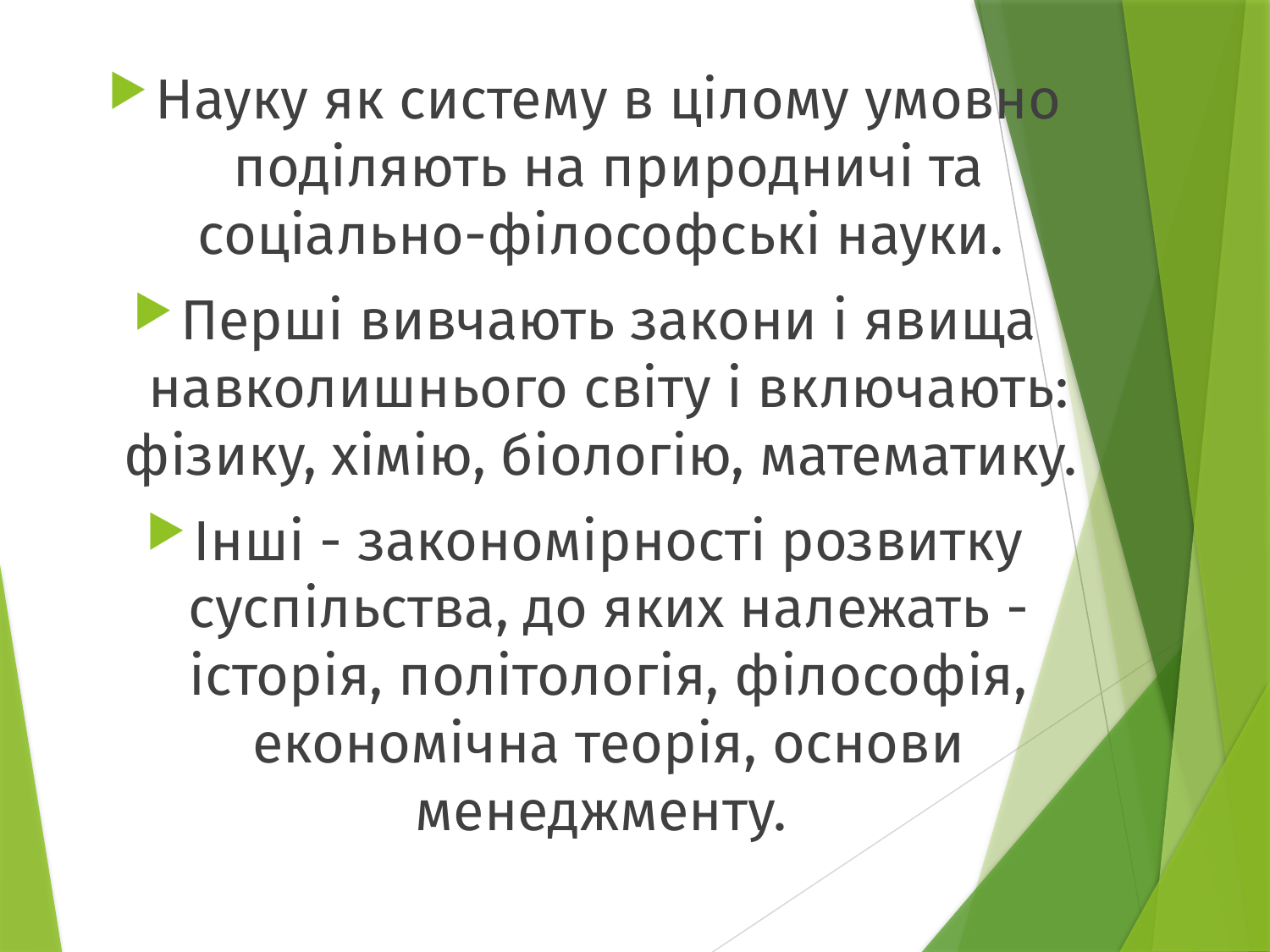

Науку як систему в цілому умовно поділяють на природничі та соціально-філософські науки.
Перші вивчають закони і явища навколишнього світу і включають: фізику, хімію, біологію, математику.
Інші - закономірності розвитку суспільства, до яких належать - історія, політологія, філософія, економічна теорія, основи менеджменту.